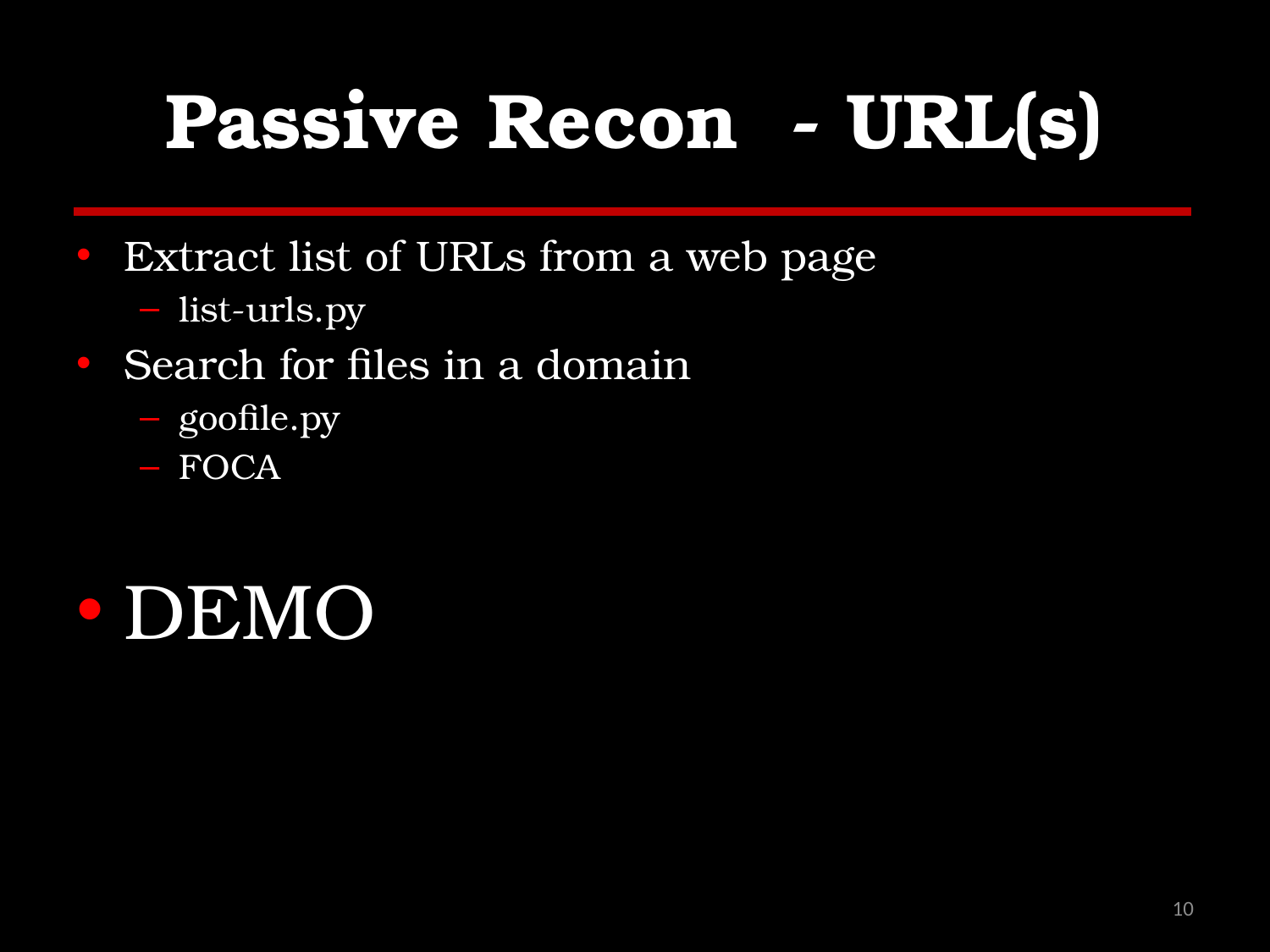

# Passive Recon  - URL(s)
Extract list of URLs from a web page
list-urls.py
Search for files in a domain
goofile.py
FOCA

DEMO
10